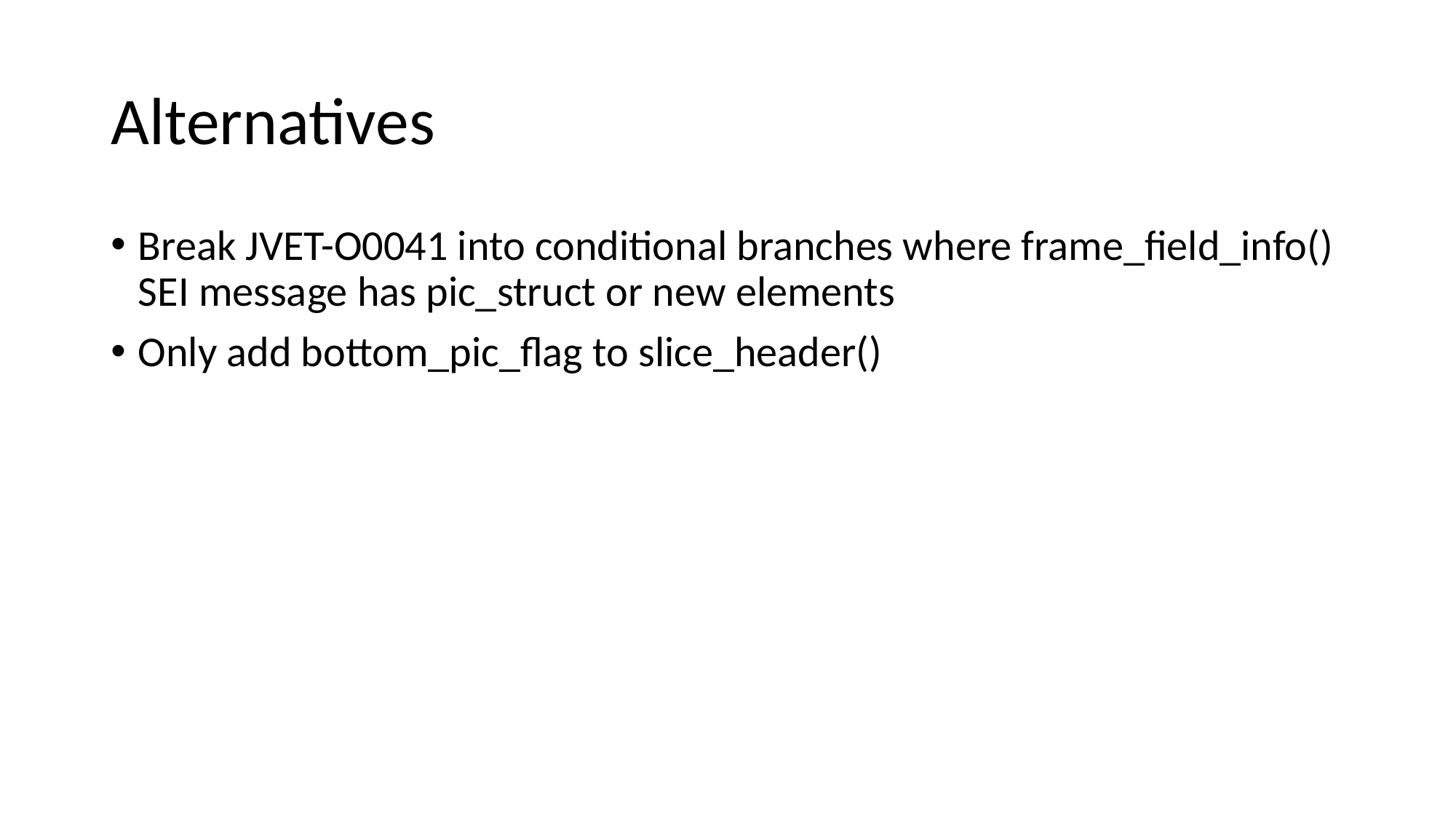

# Alternatives
Break JVET-O0041 into conditional branches where frame_field_info() SEI message has pic_struct or new elements
Only add bottom_pic_flag to slice_header()